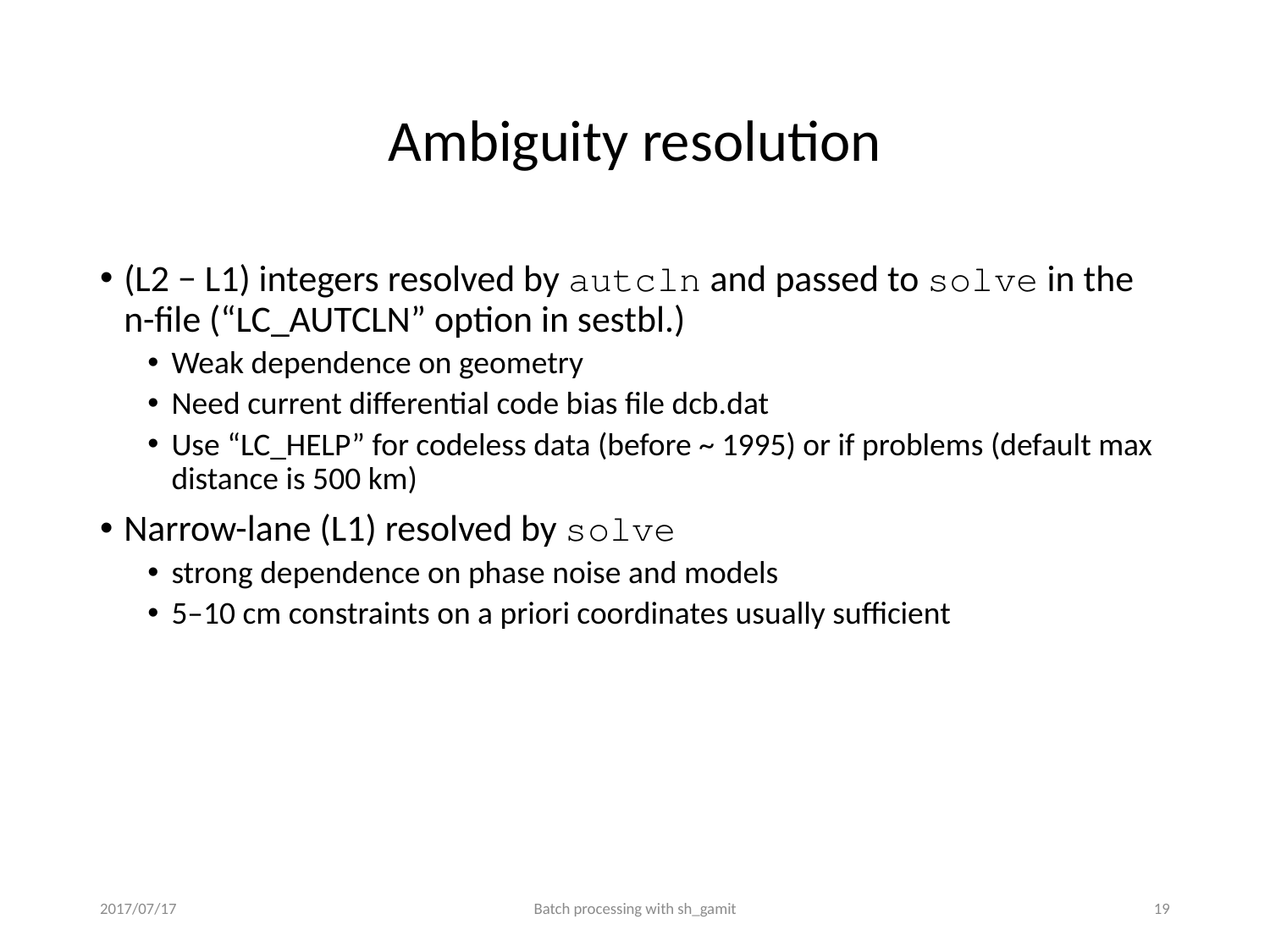

# Ambiguity resolution
(L2 − L1) integers resolved by autcln and passed to solve in the n-file (“LC_AUTCLN” option in sestbl.)
Weak dependence on geometry
Need current differential code bias file dcb.dat
Use “LC_HELP” for codeless data (before ~ 1995) or if problems (default max distance is 500 km)
Narrow-lane (L1) resolved by solve
strong dependence on phase noise and models
5–10 cm constraints on a priori coordinates usually sufficient

2017/07/17
Batch processing with sh_gamit
19